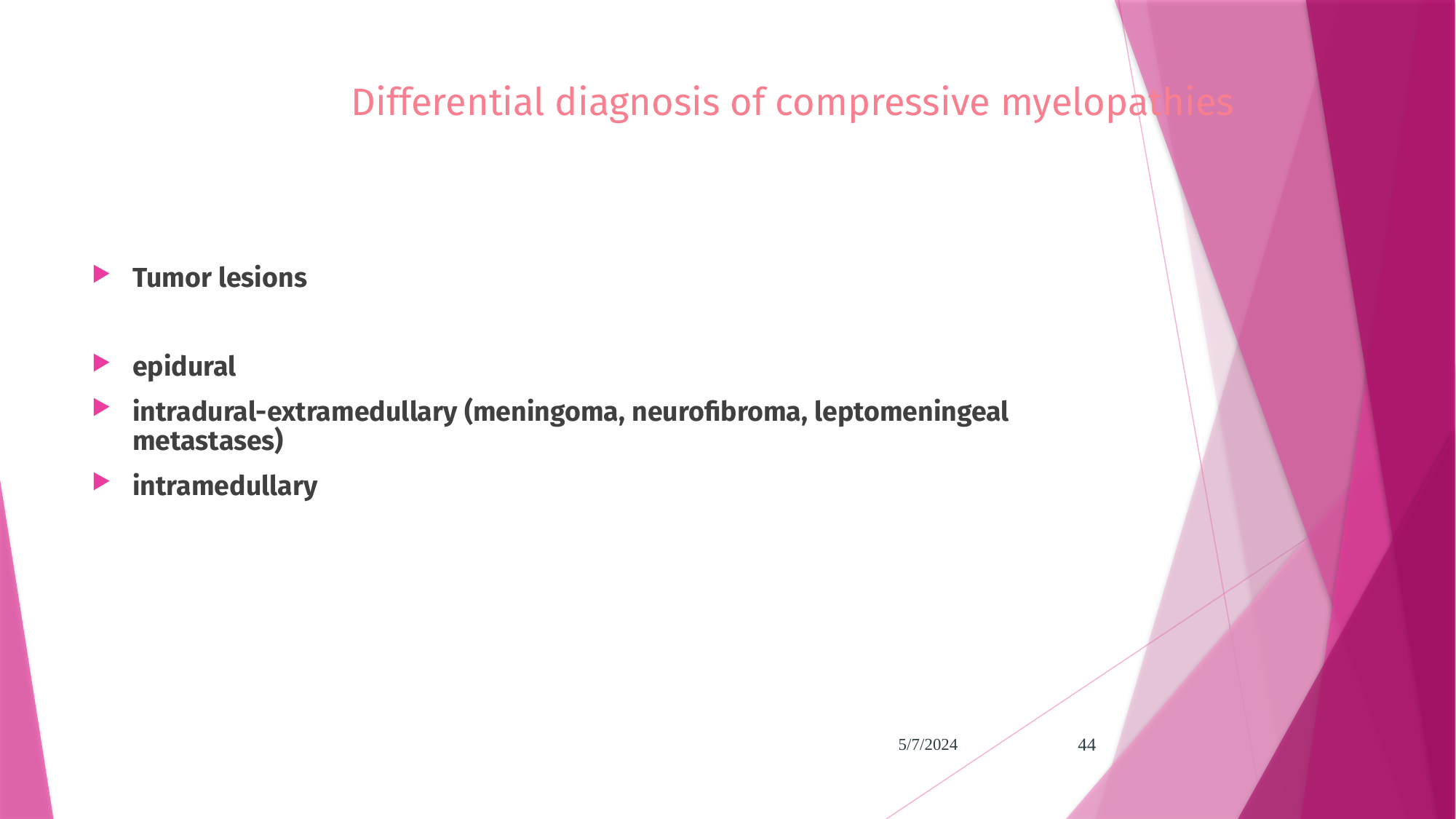

# Differential diagnosis of compressive myelopathies
Tumor lesions

epidural
intradural-extramedullary (meningoma, neurofibroma, leptomeningeal metastases)
intramedullary
5/7/2024
44